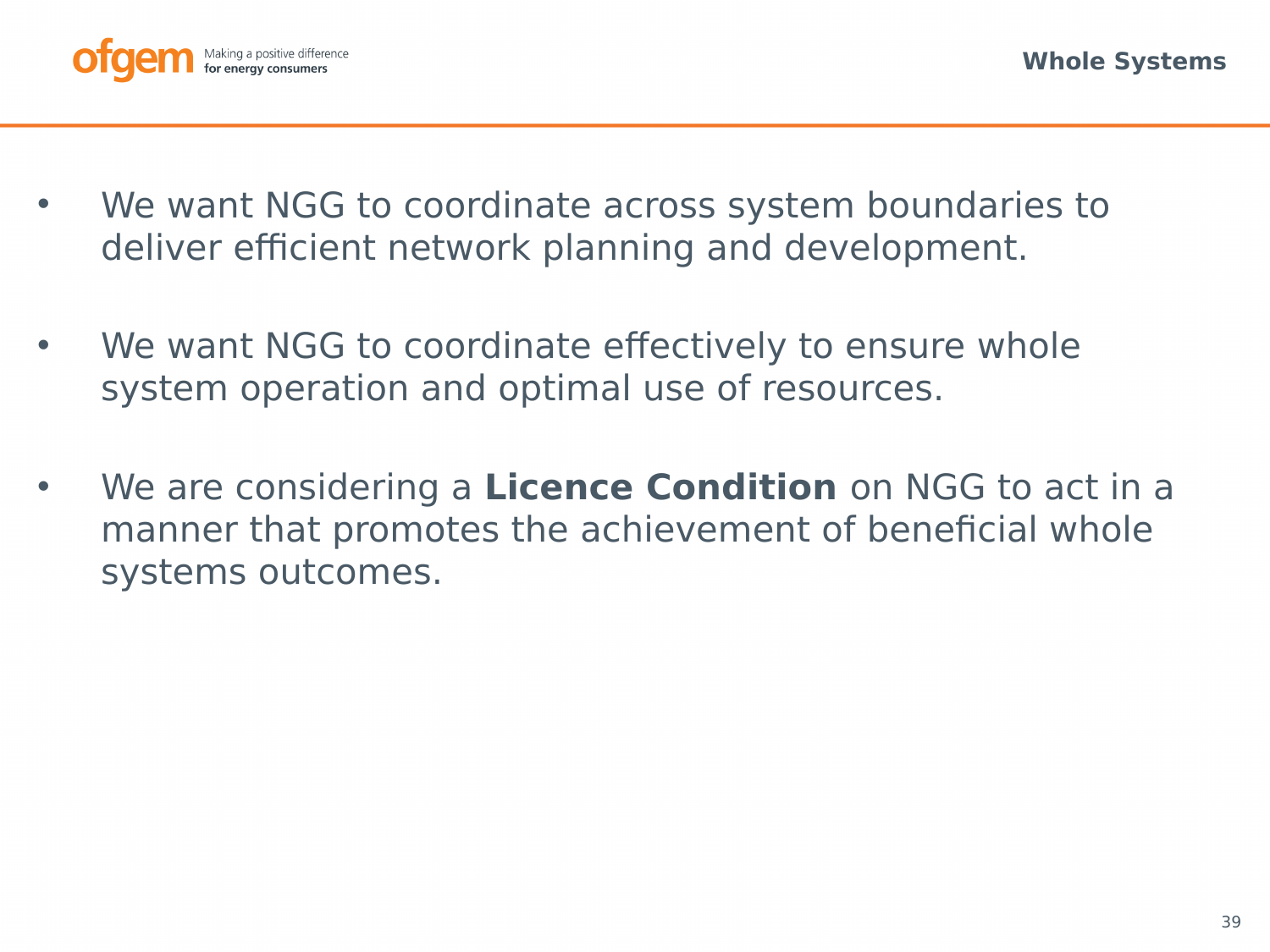

# Whole Systems
We want NGG to coordinate across system boundaries to deliver efficient network planning and development.

We want NGG to coordinate effectively to ensure whole system operation and optimal use of resources.

We are considering a Licence Condition on NGG to act in a manner that promotes the achievement of beneficial whole systems outcomes.

39